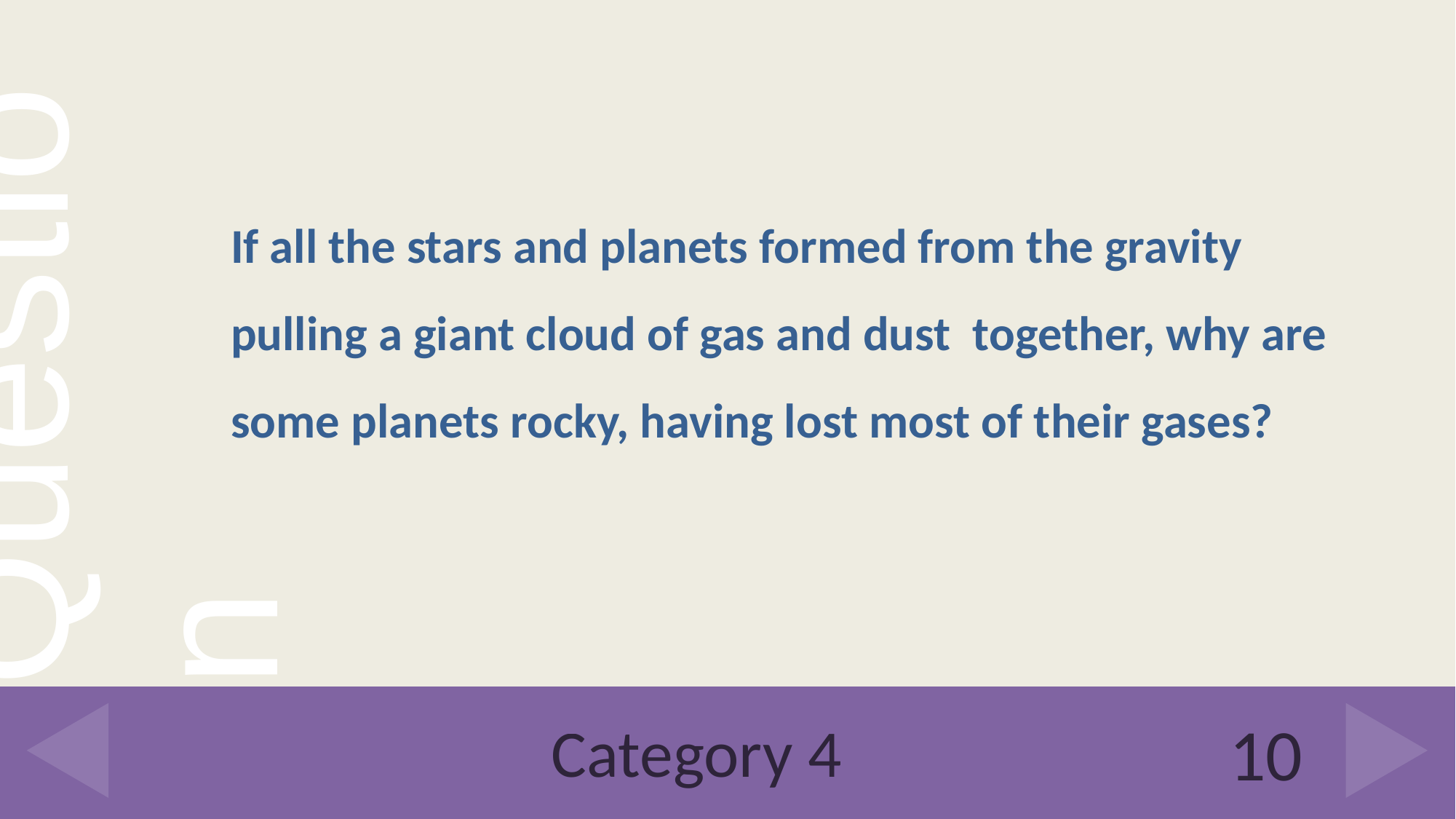

If all the stars and planets formed from the gravity pulling a giant cloud of gas and dust  together, why are some planets rocky, having lost most of their gases?

# Category 4
10